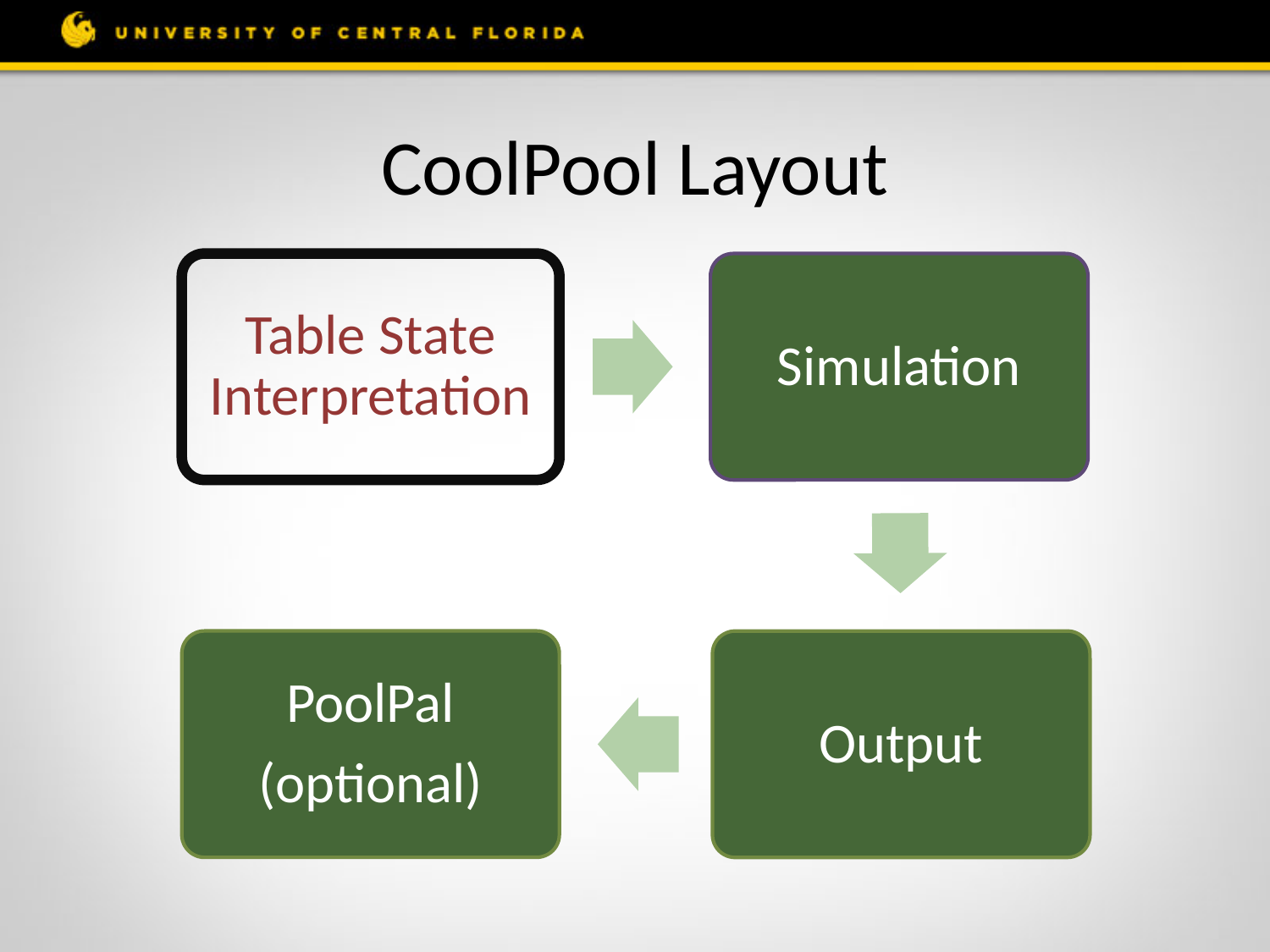

# CoolPool Layout
Table State Interpretation

Simulation

Output

PoolPal
(optional)